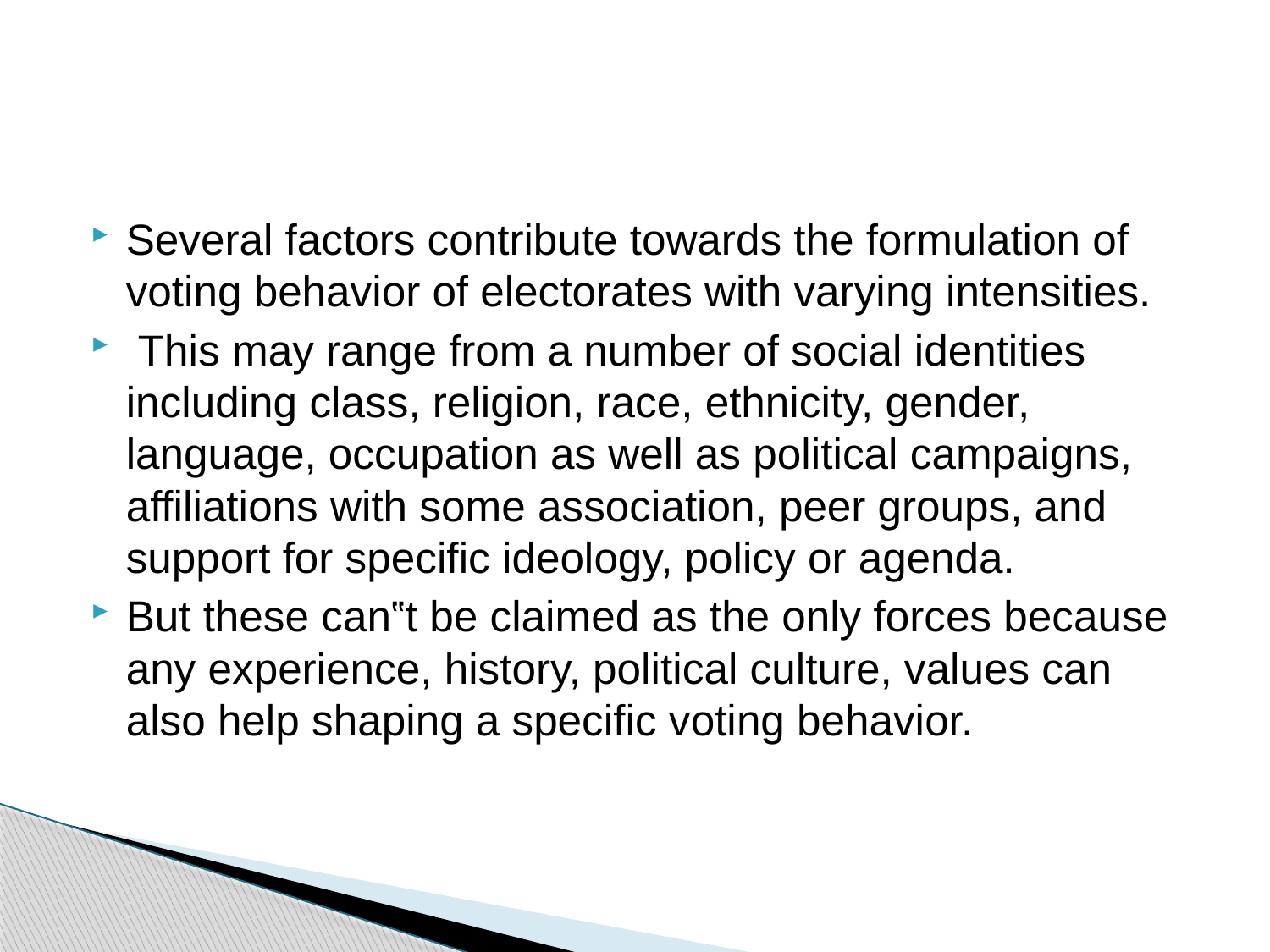

#
Several factors contribute towards the formulation of voting behavior of electorates with varying intensities.
 This may range from a number of social identities including class, religion, race, ethnicity, gender, language, occupation as well as political campaigns, affiliations with some association, peer groups, and support for specific ideology, policy or agenda.
But these can‟t be claimed as the only forces because any experience, history, political culture, values can also help shaping a specific voting behavior.